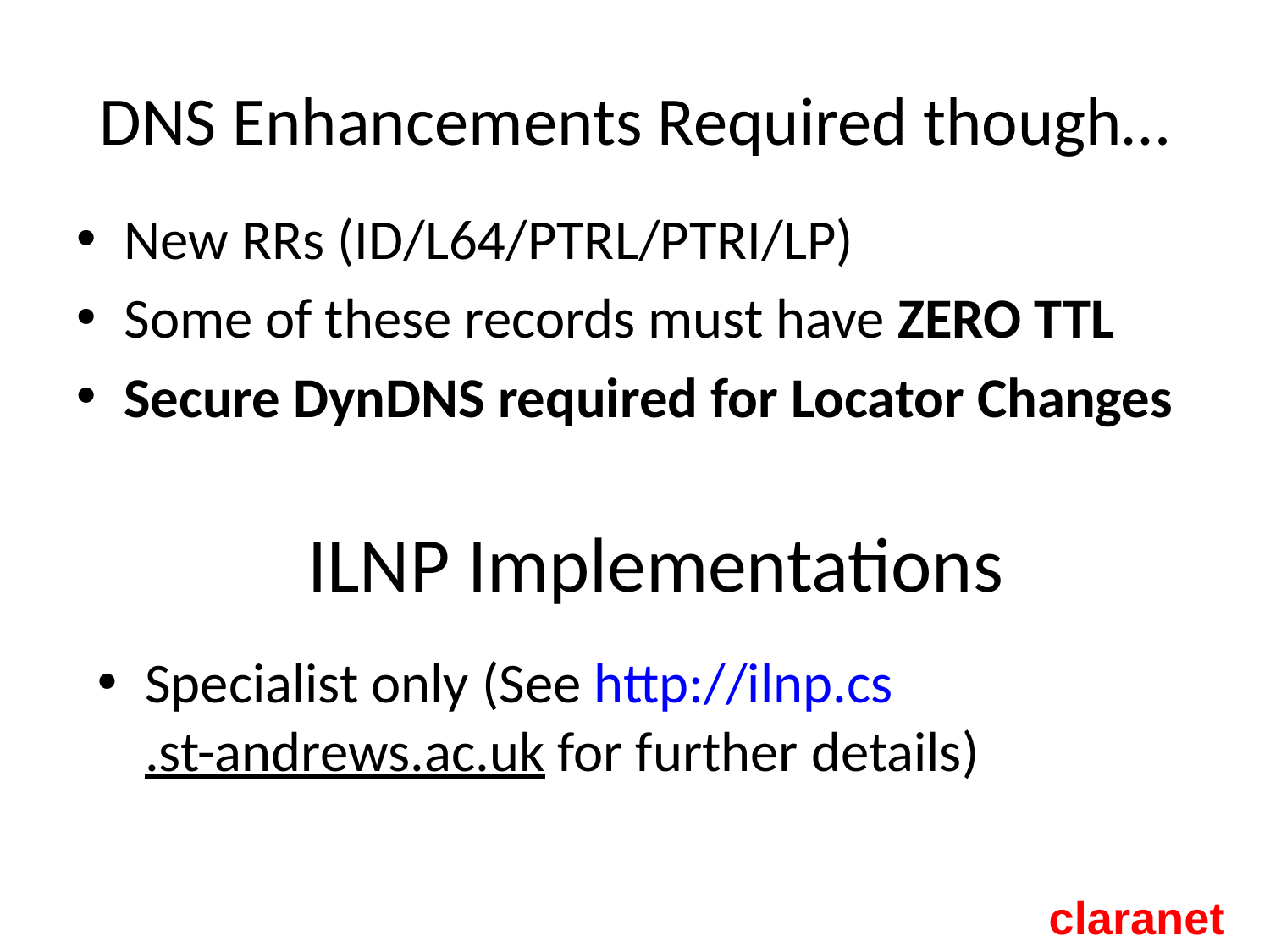

# DNS Enhancements Required though…
New RRs (ID/L64/PTRL/PTRI/LP)
Some of these records must have ZERO TTL
Secure DynDNS required for Locator Changes

ILNP Implementations
Specialist only (See http://ilnp.cs.st-andrews.ac.uk for further details)